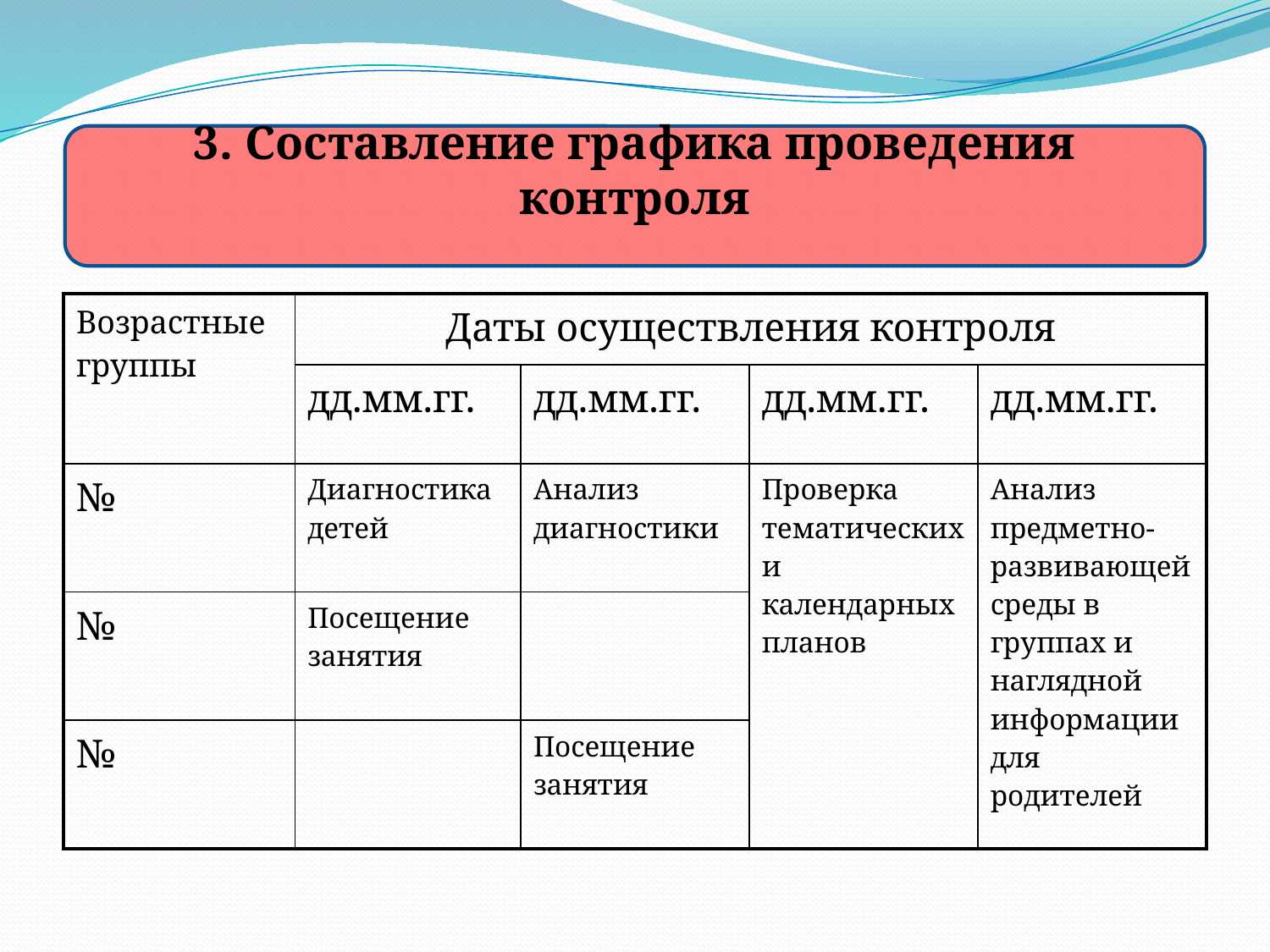

#
3. Составление графика проведения контроля
| Возрастные группы | Даты осуществления контроля |  |  |  |
| --- | --- | --- | --- | --- |
|  | дд.мм.гг. | дд.мм.гг. | дд.мм.гг. | дд.мм.гг. |
| № | Диагностика детей | Анализ диагностики | Проверка тематических и календарных планов | Анализ предметно-развивающей среды в группах и наглядной информации для родителей |
| № | Посещение занятия |  |  |  |
| № |  | Посещение занятия |  |  |